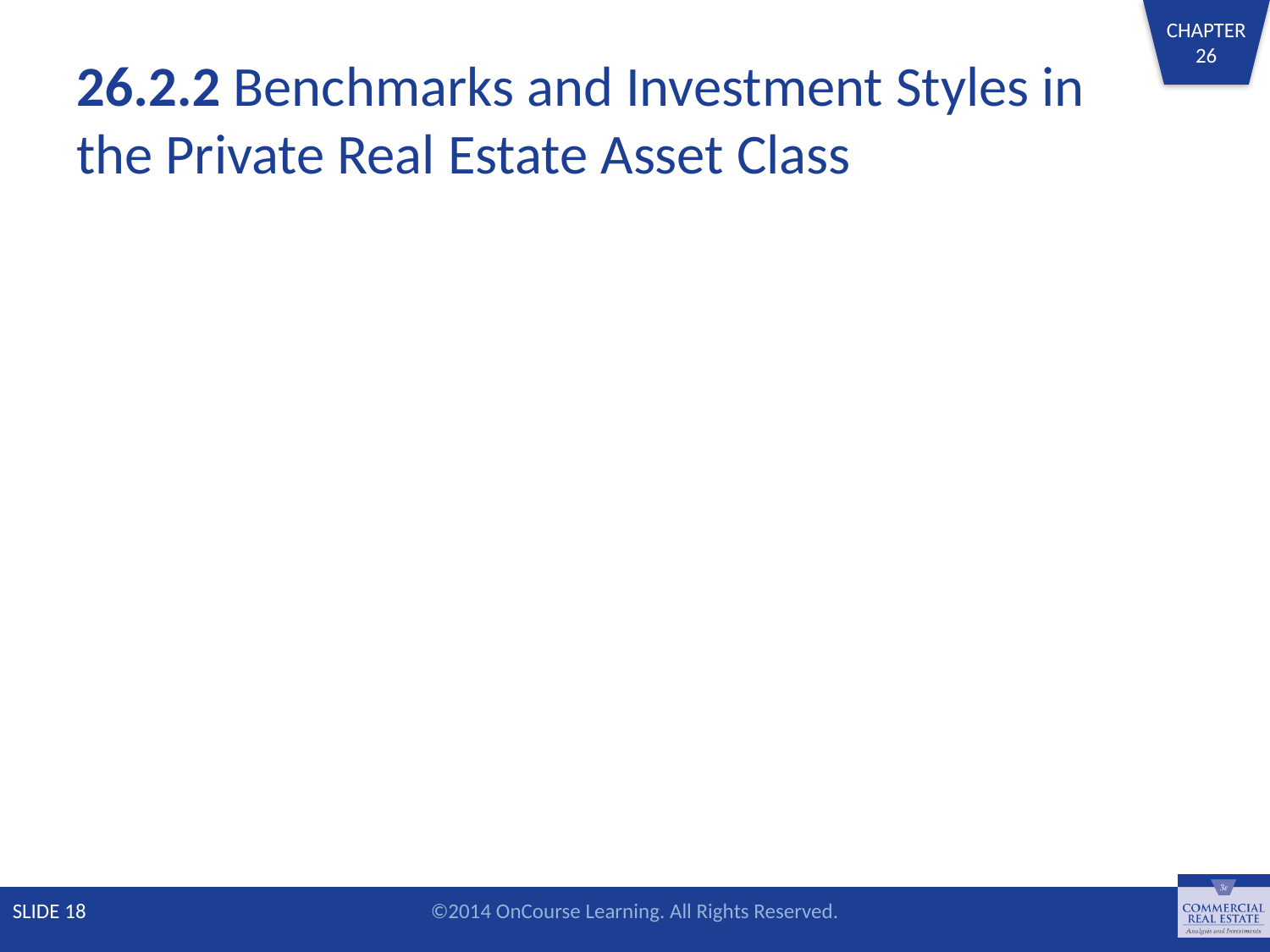

# 26.2.2 Benchmarks and Investment Styles in the Private Real Estate Asset Class

SLIDE 18